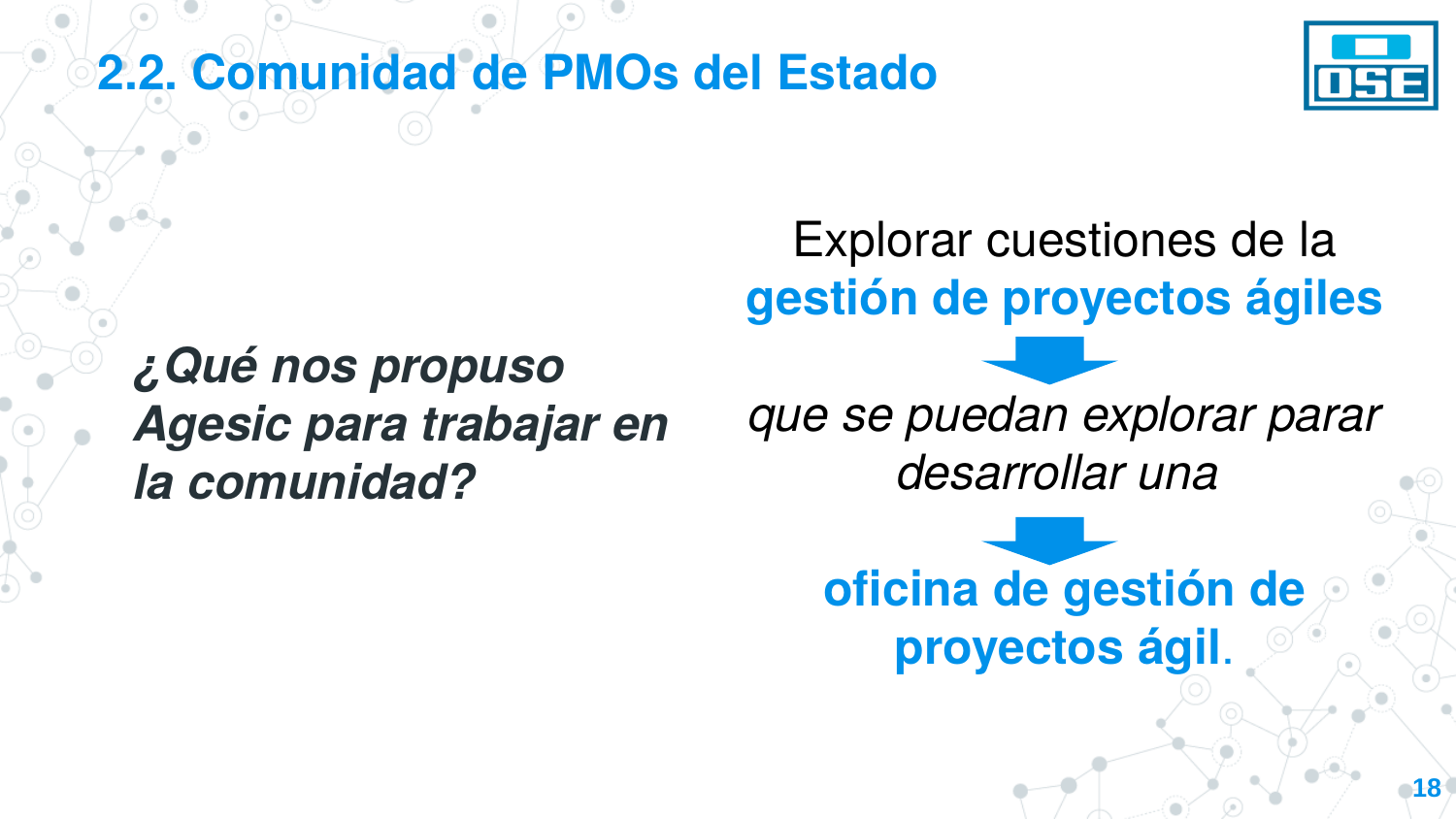

# 2.2. Comunidad de PMOs del Estado

Explorar cuestiones de la gestión de proyectos ágiles

que se puedan explorar parar desarrollar una

oficina de gestión de proyectos ágil.

¿Qué nos propuso Agesic para trabajar en la comunidad?

18